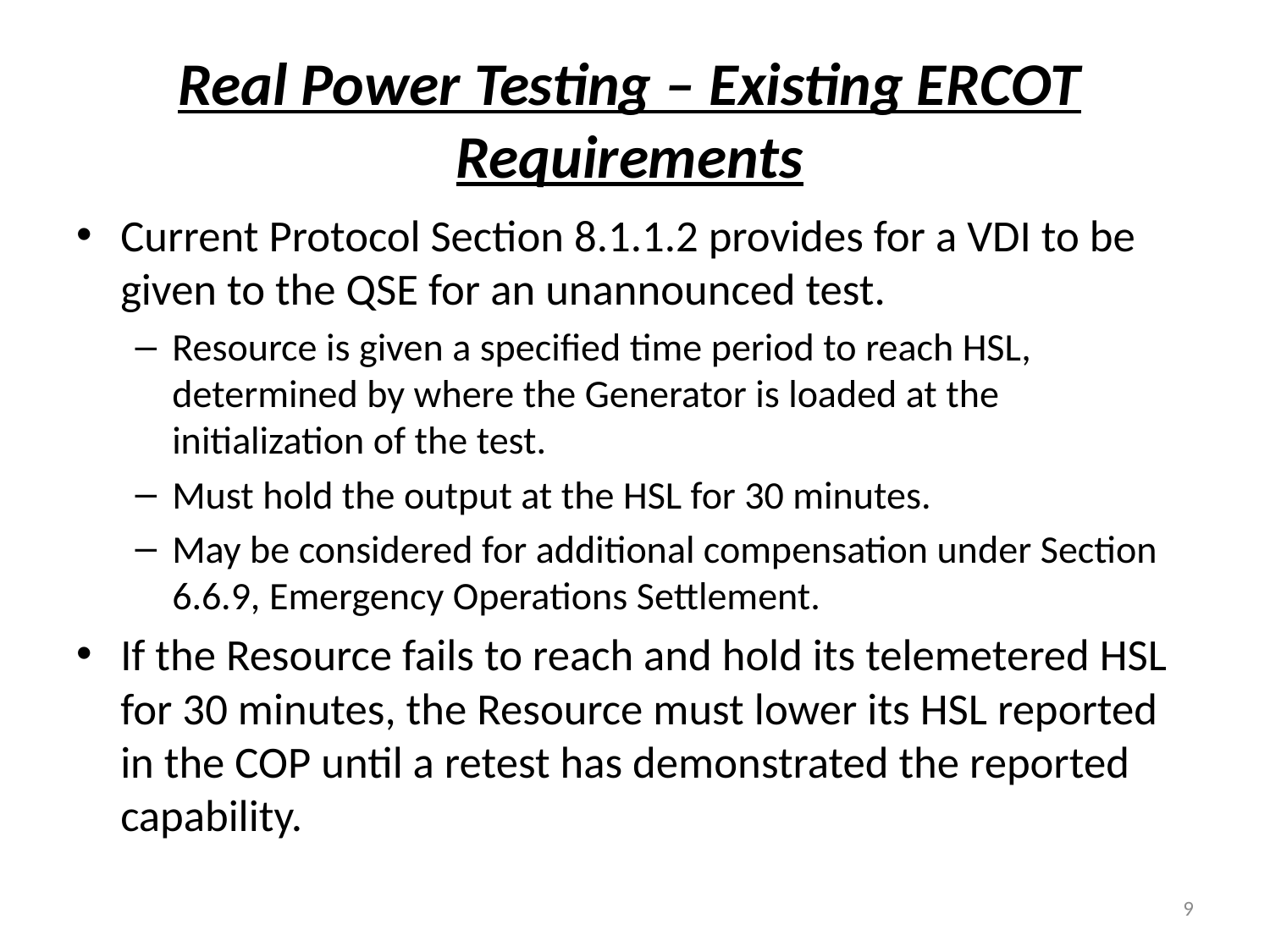

# Real Power Testing – Existing ERCOT Requirements
Current Protocol Section 8.1.1.2 provides for a VDI to be given to the QSE for an unannounced test.
Resource is given a specified time period to reach HSL, determined by where the Generator is loaded at the initialization of the test.
Must hold the output at the HSL for 30 minutes.
May be considered for additional compensation under Section 6.6.9, Emergency Operations Settlement.
If the Resource fails to reach and hold its telemetered HSL for 30 minutes, the Resource must lower its HSL reported in the COP until a retest has demonstrated the reported capability.
9